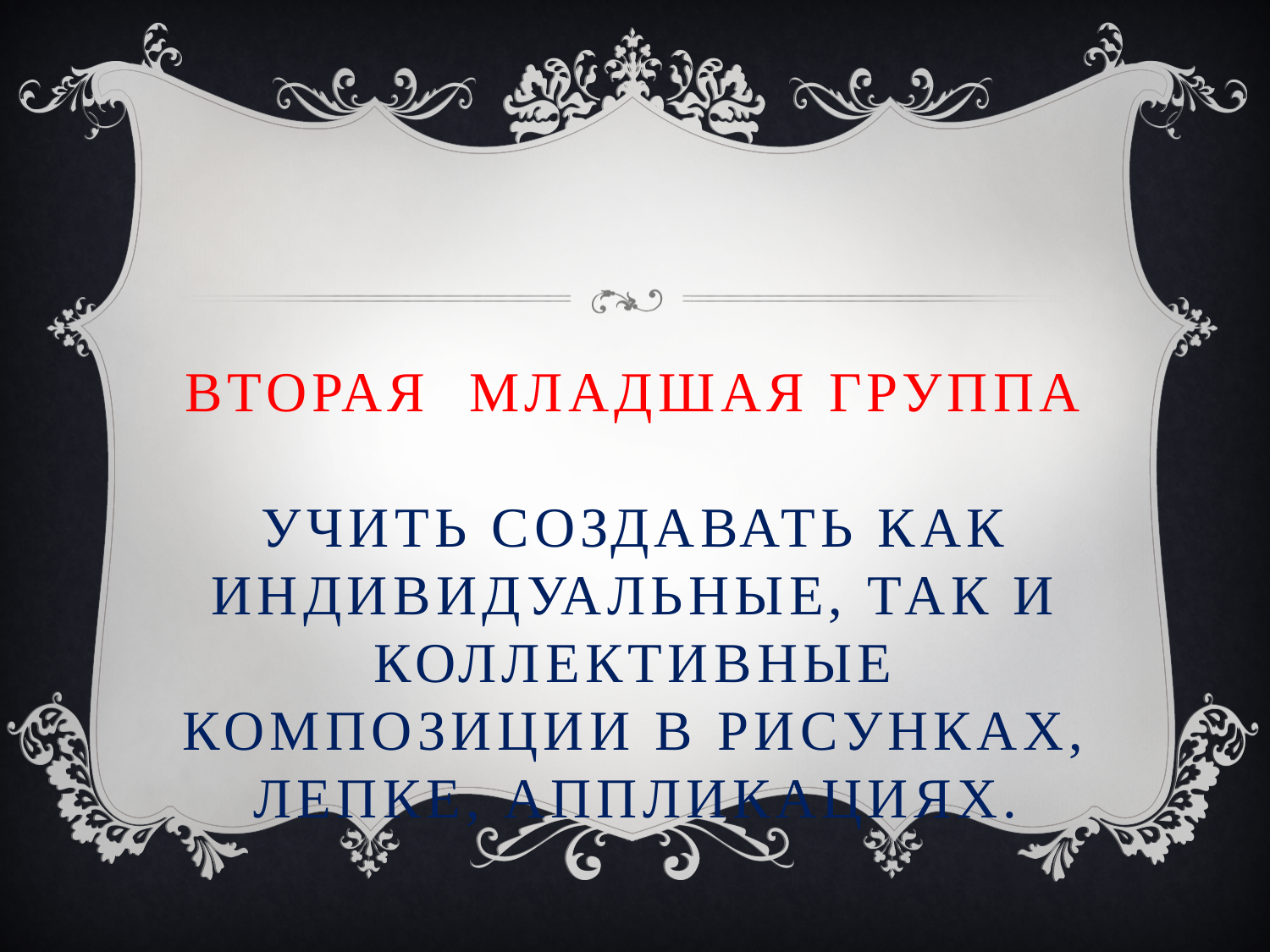

# Вторая  младшая группа Учить создавать как индивидуальные, так и коллективные композиции в рисунках, лепке, аппликациях.